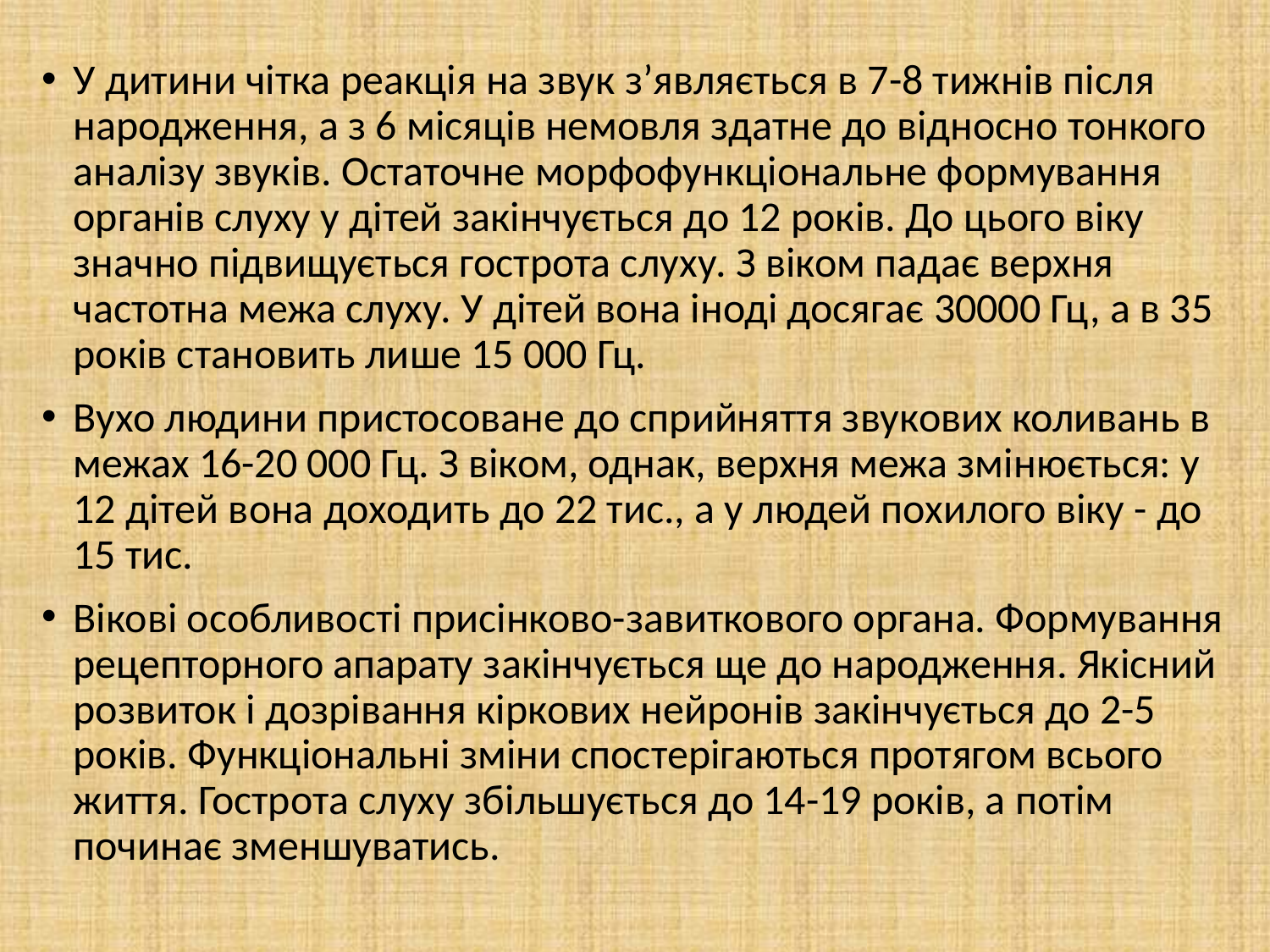

У дитини чітка реакція на звук з’являється в 7-8 тижнів після народження, а з 6 місяців немовля здатне до відносно тонкого аналізу звуків. Остаточне морфофункціональне формування органів слуху у дітей закінчується до 12 років. До цього віку значно підвищується гострота слуху. З віком падає верхня частотна межа слуху. У дітей вона іноді досягає 30000 Гц, а в 35 років становить лише 15 000 Гц.
Вухо людини пристосоване до сприйняття звукових коливань в межах 16-20 000 Гц. З віком, однак, верхня межа змінюється: у 12 дітей вона доходить до 22 тис., а у людей похилого віку - до 15 тис.
Вікові особливості присінково-завиткового органа. Формування рецепторного апарату закінчується ще до народження. Якісний розвиток і дозрівання кіркових нейронів закінчується до 2-5 років. Функціональні зміни спостерігаються протягом всього життя. Гострота слуху збільшується до 14-19 років, а потім починає зменшуватись.